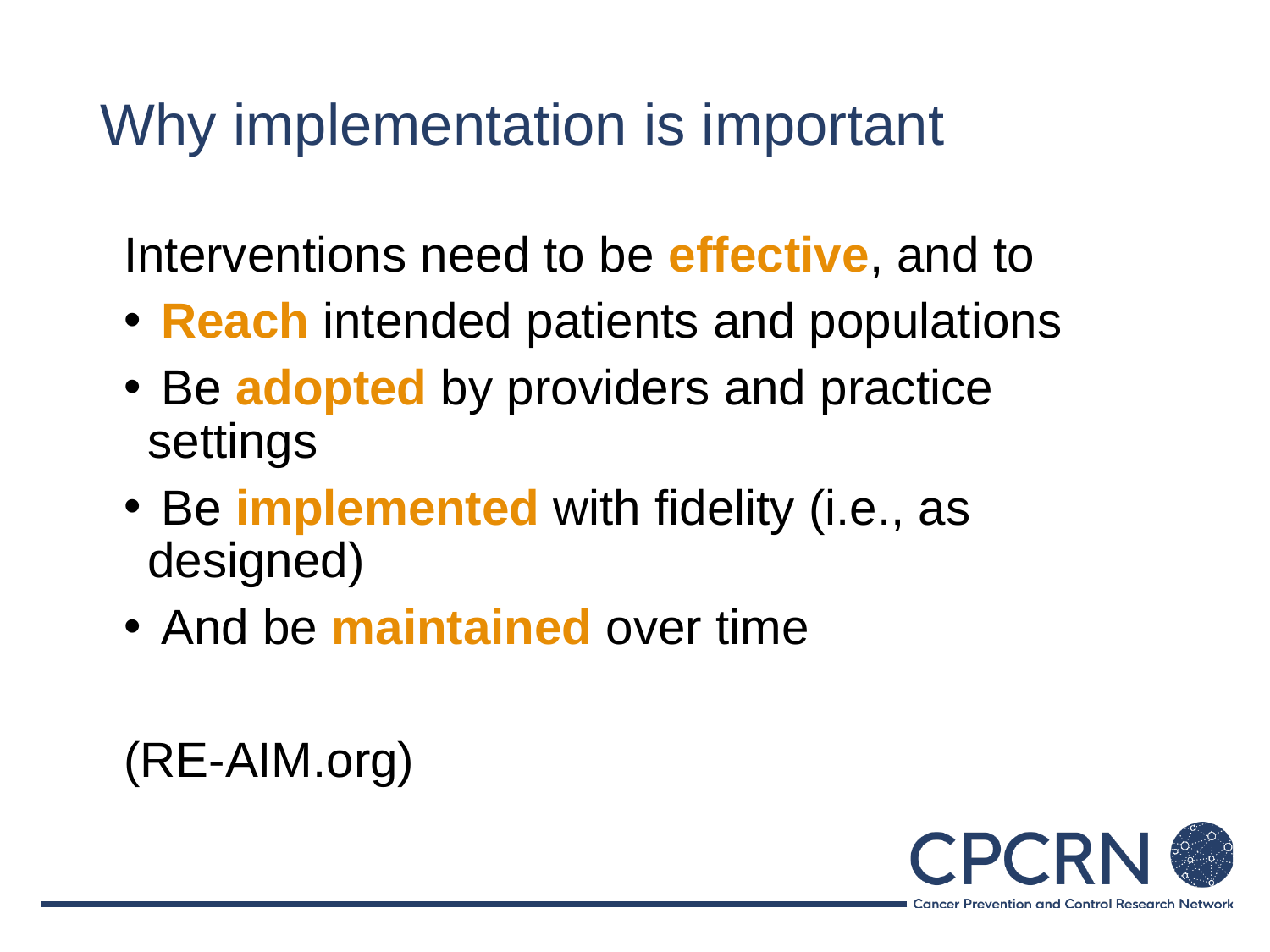

# Why implementation is important
Interventions need to be effective, and to
 Reach intended patients and populations
 Be adopted by providers and practice settings
 Be implemented with fidelity (i.e., as designed)
 And be maintained over time

(RE-AIM.org)